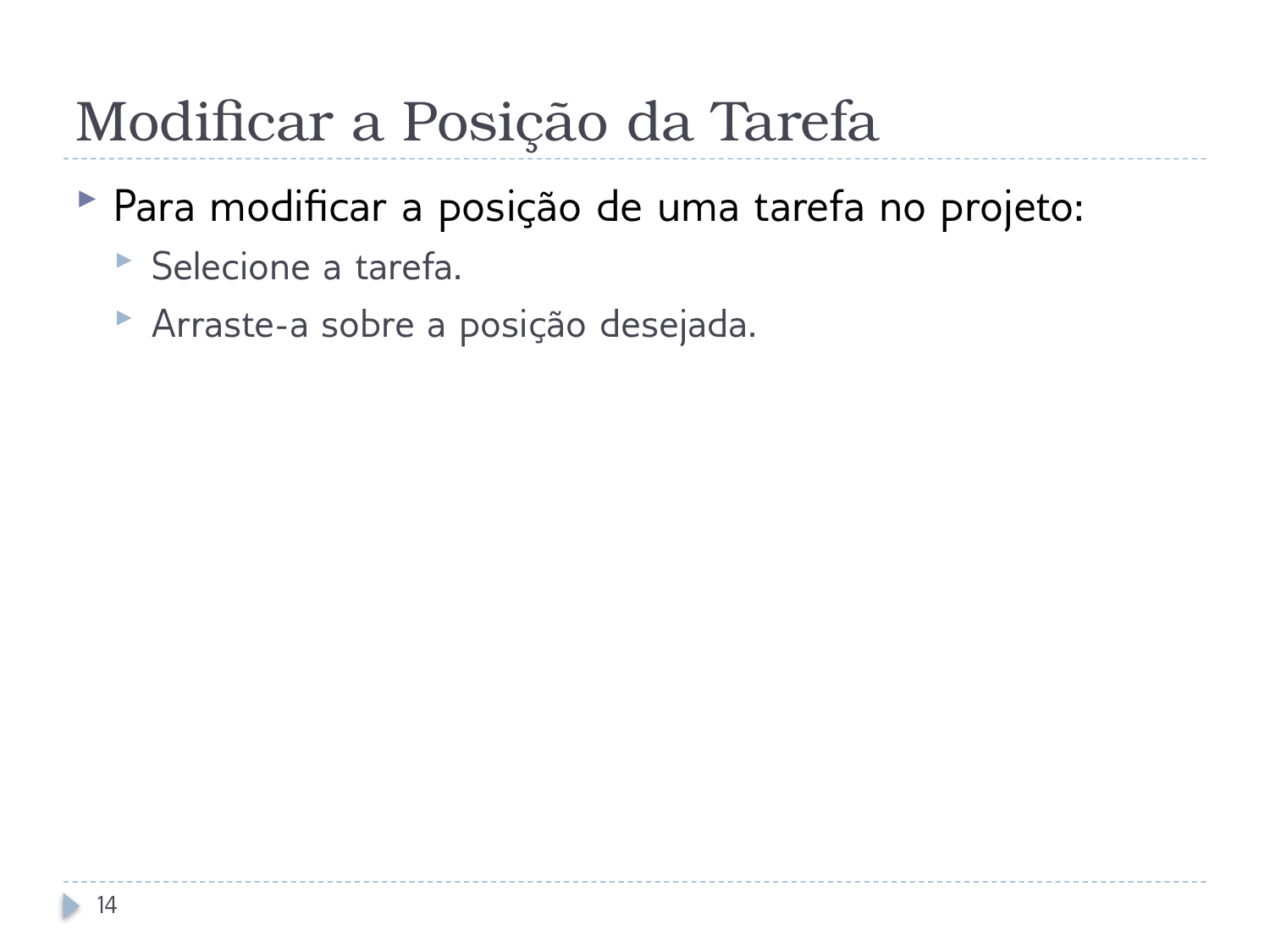

# Modificar a Posição da Tarefa
Para modificar a posição de uma tarefa no projeto:
Selecione a tarefa.
Arraste-a sobre a posição desejada.
14